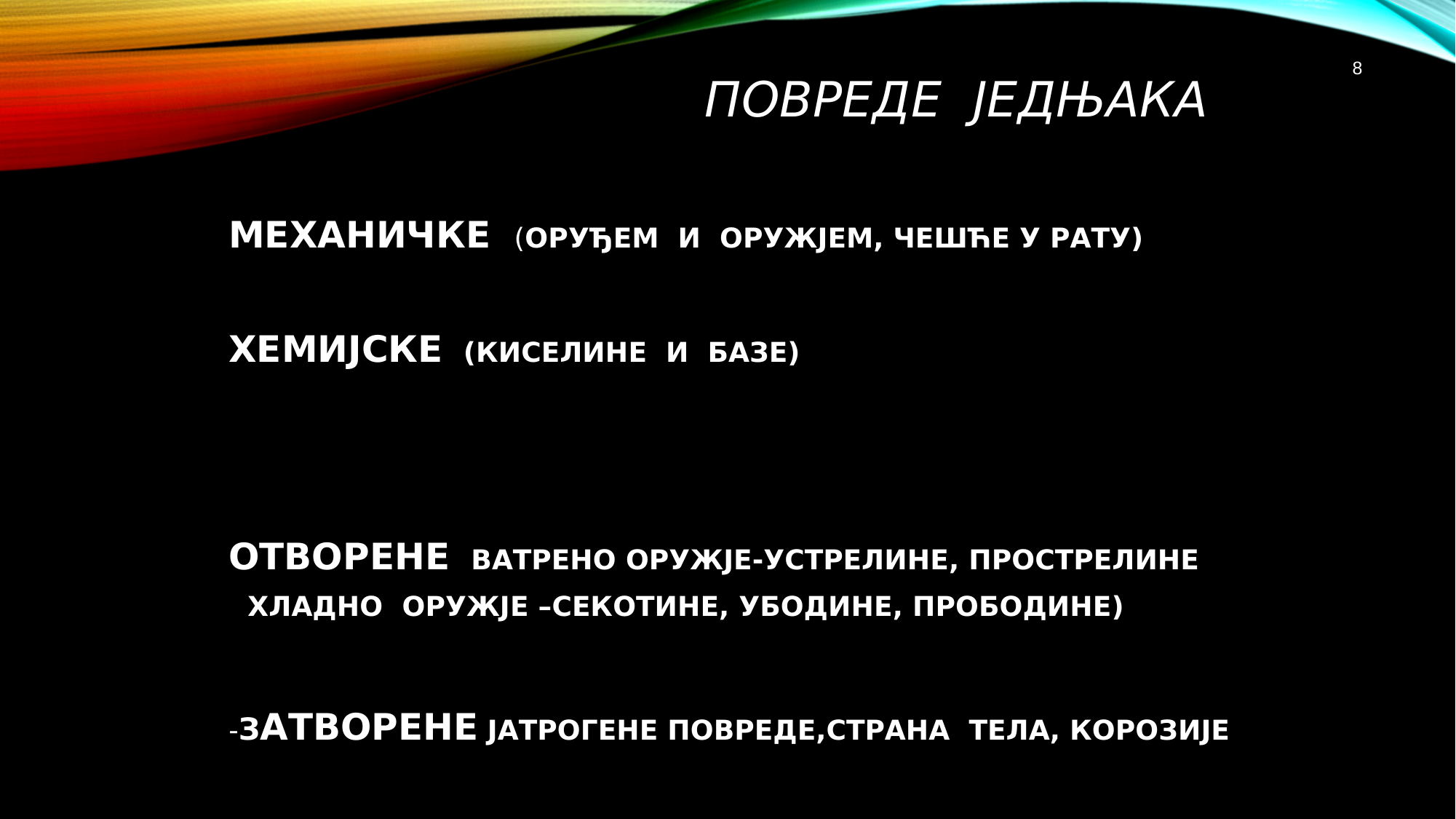

# ПОВРЕДЕ  ЈЕДЊАКА
8

МЕХАНИЧКЕ  (ОРУЂЕМ  И  ОРУЖЈЕМ, ЧЕШЋЕ У РАТУ)

ХЕМИЈСКЕ  (КИСЕЛИНЕ  И  БАЗЕ)

ОТВОРЕНЕ  ВАТРЕНО ОРУЖЈЕ-УСТРЕЛИНЕ, ПРОСТРЕЛИНЕ
  ХЛАДНО  ОРУЖЈЕ –СЕКОТИНЕ, УБОДИНЕ, ПРОБОДИНЕ)

-ЗАТВОРЕНЕ ЈАТРОГЕНЕ ПОВРЕДЕ,СТРАНА  ТЕЛА, КОРОЗИЈЕ